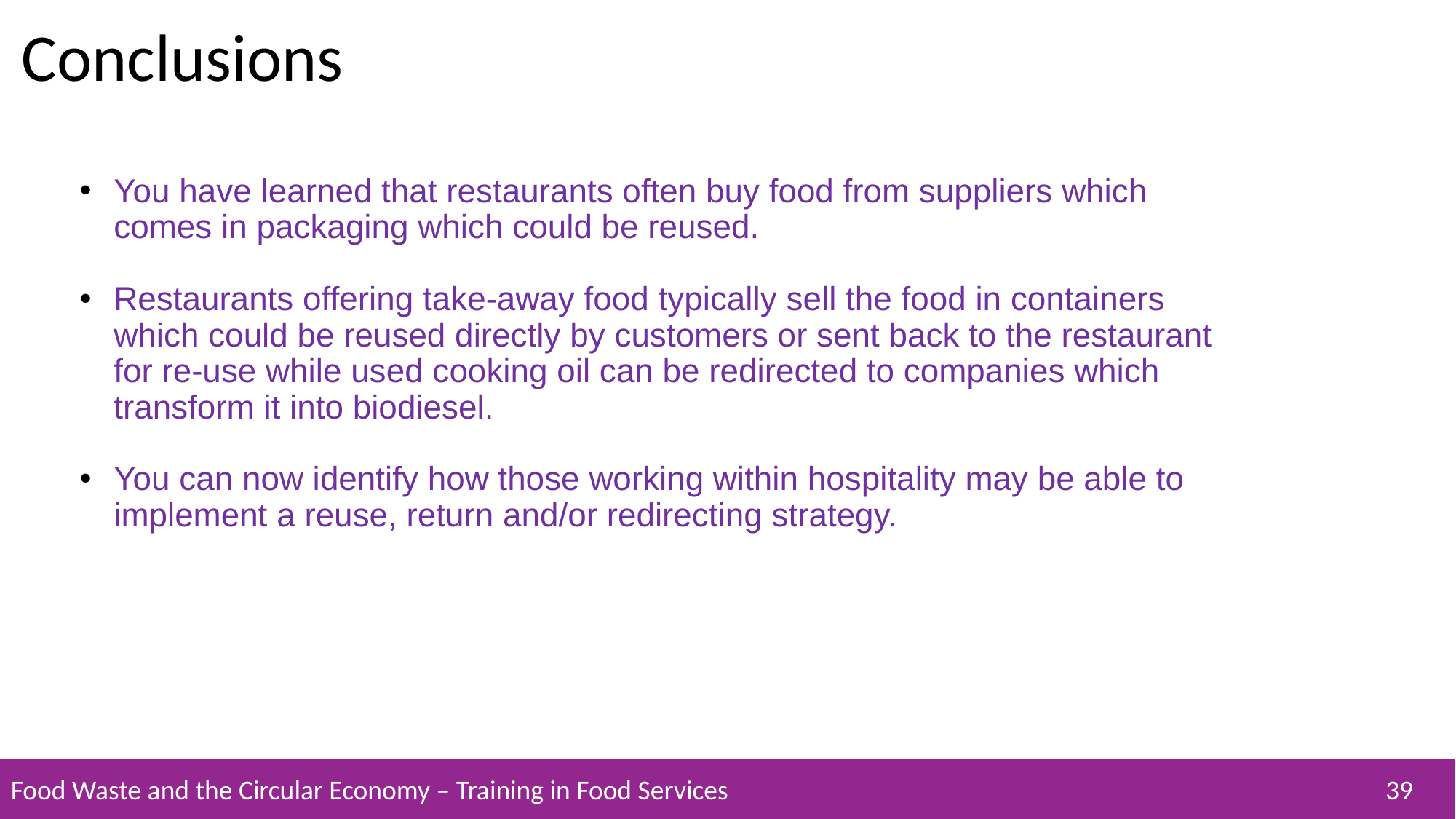

Conclusions
You have learned that restaurants often buy food from suppliers which comes in packaging which could be reused.

Restaurants offering take-away food typically sell the food in containers which could be reused directly by customers or sent back to the restaurant for re-use while used cooking oil can be redirected to companies which transform it into biodiesel.

You can now identify how those working within hospitality may be able to implement a reuse, return and/or redirecting strategy.